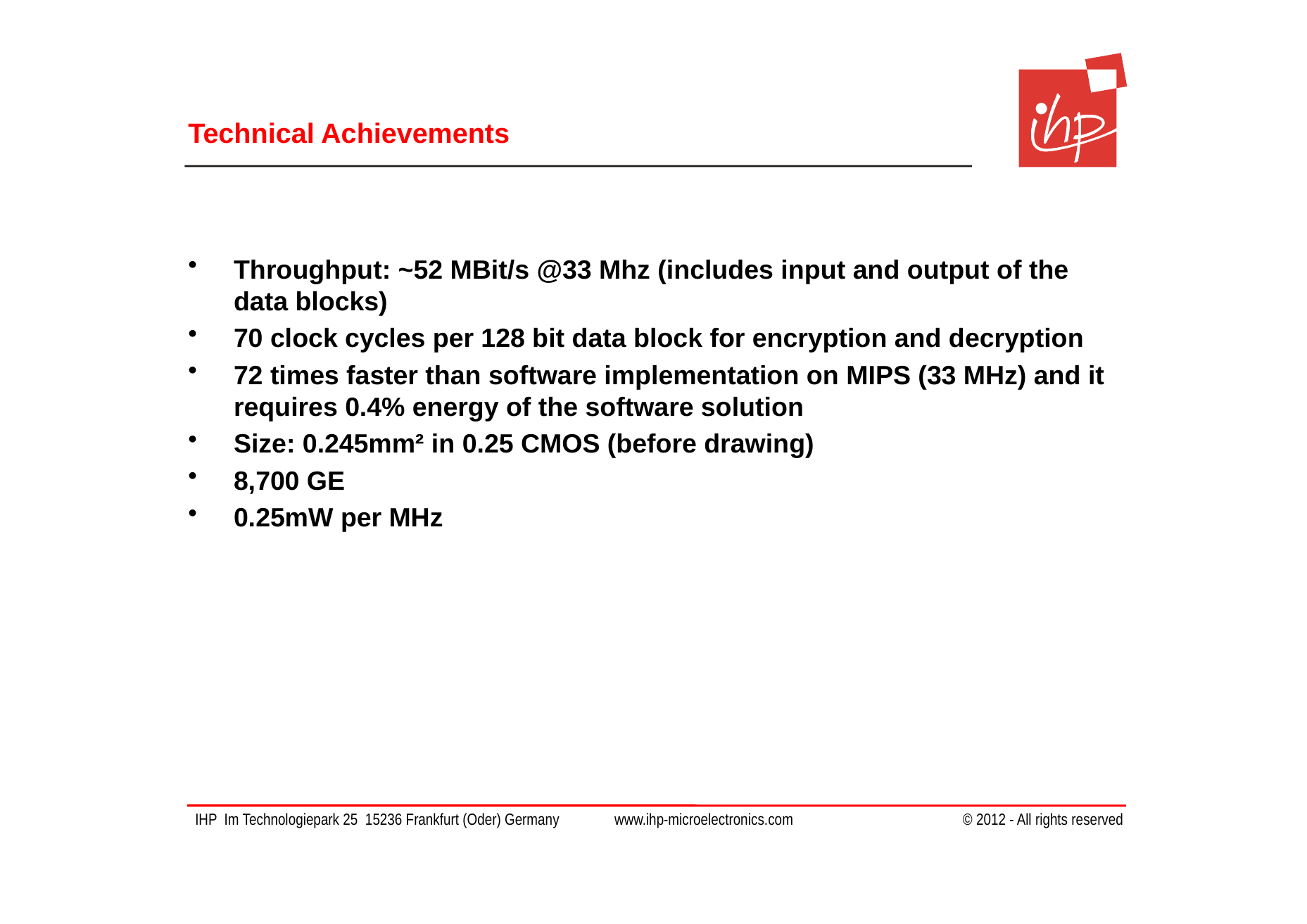

# Technical Achievements
Throughput: ~52 MBit/s @33 Mhz (includes input and output of the data blocks)
70 clock cycles per 128 bit data block for encryption and decryption
72 times faster than software implementation on MIPS (33 MHz) and it requires 0.4% energy of the software solution
Size: 0.245mm² in 0.25 CMOS (before drawing)
8,700 GE
0.25mW per MHz